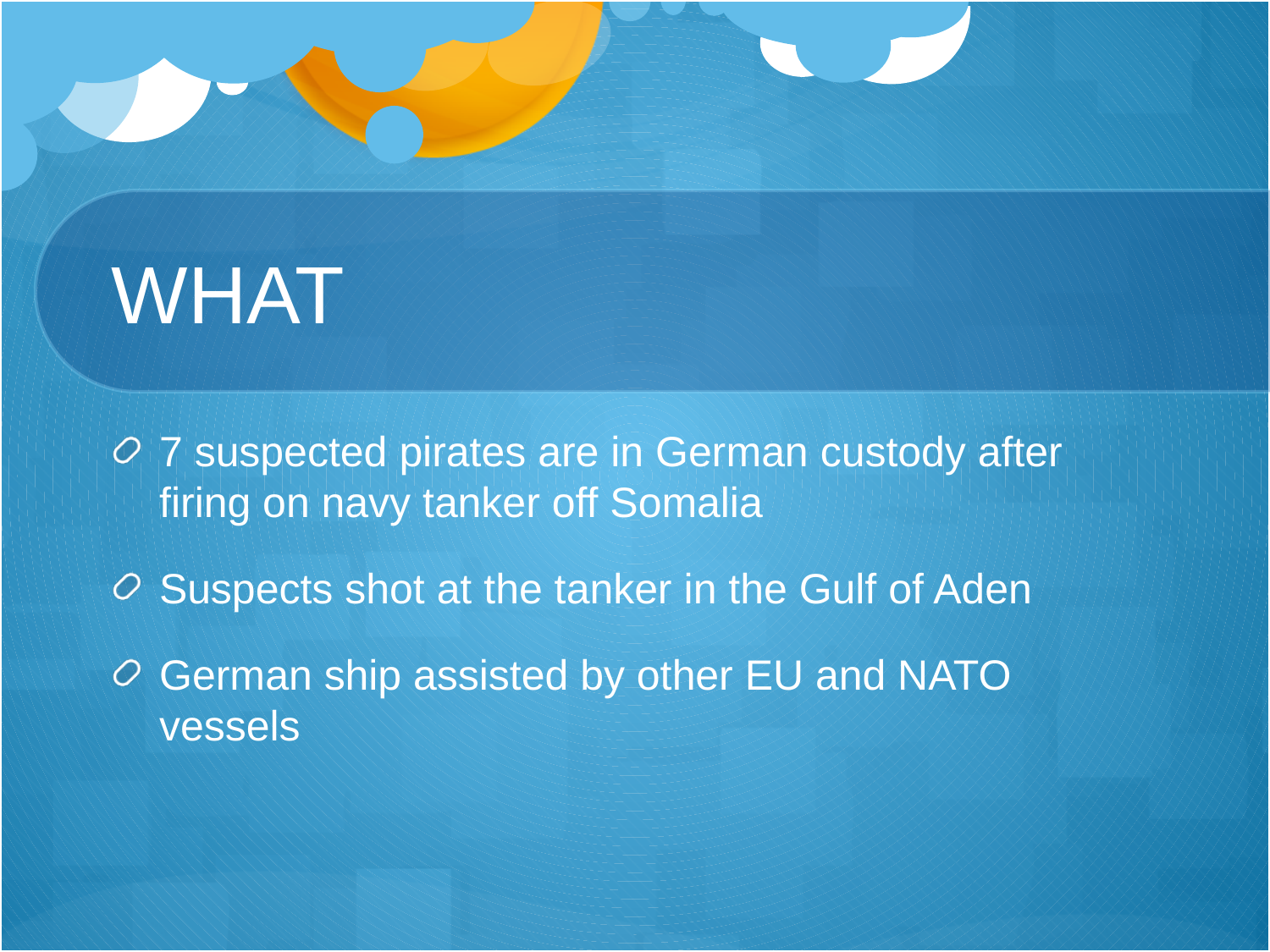

# WHAT
7 suspected pirates are in German custody after firing on navy tanker off Somalia
Suspects shot at the tanker in the Gulf of Aden
German ship assisted by other EU and NATO vessels